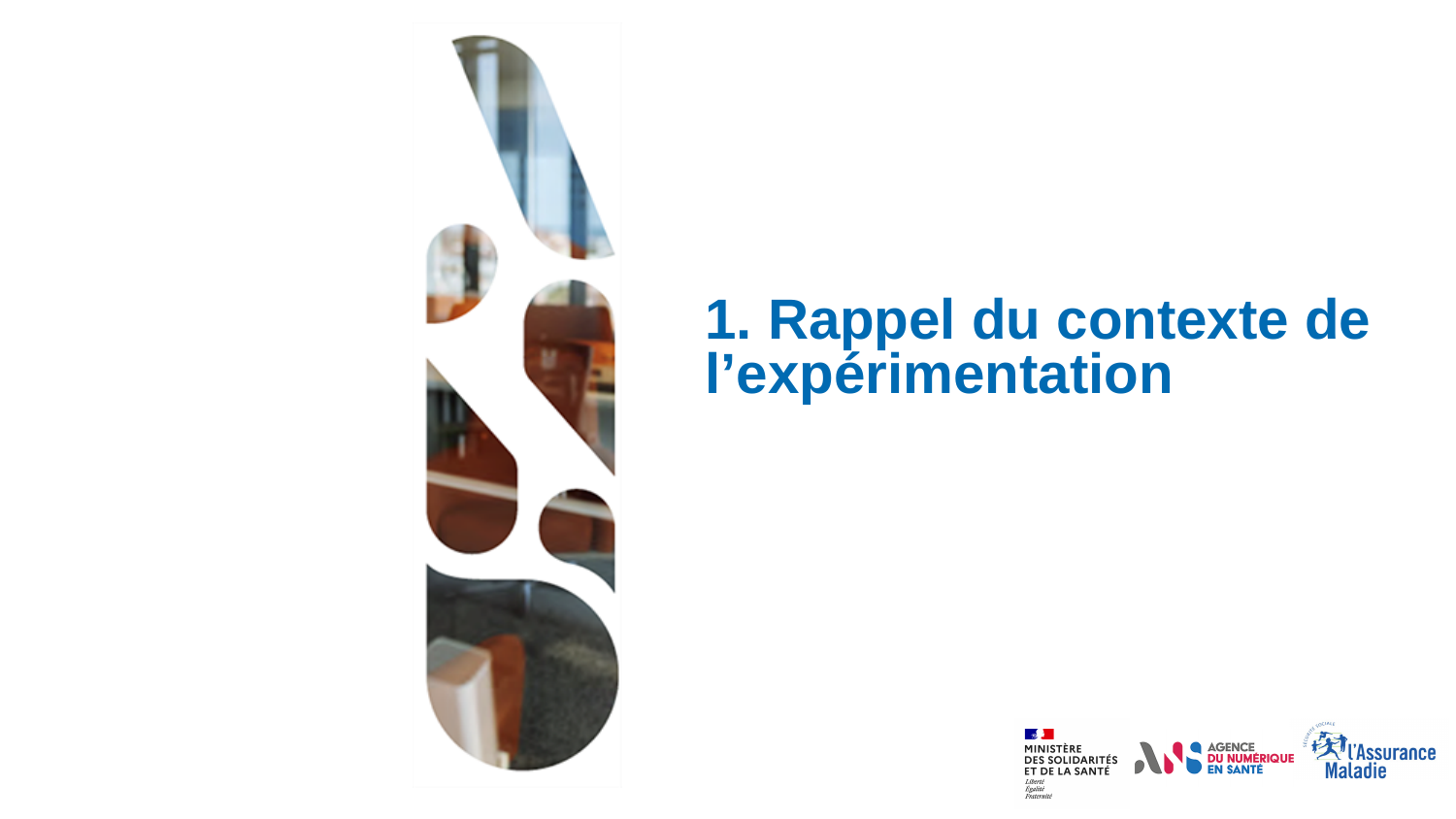

# 1. Rappel du contexte de l’expérimentation